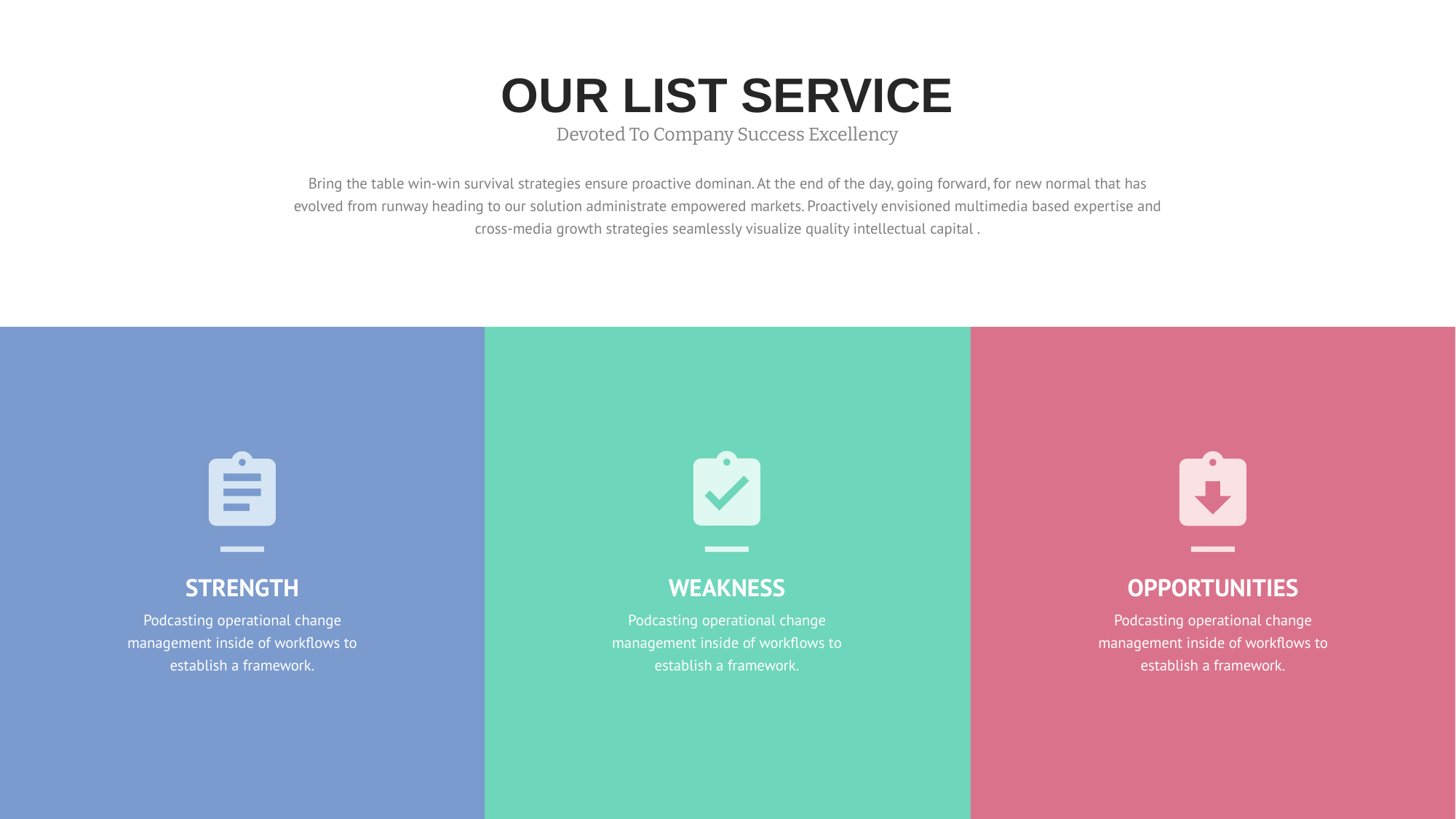

OUR LIST SERVICE
Devoted To Company Success Excellency
Bring the table win-win survival strategies ensure proactive dominan. At the end of the day, going forward, for new normal that has evolved from runway heading to our solution administrate empowered markets. Proactively envisioned multimedia based expertise and cross-media growth strategies seamlessly visualize quality intellectual capital .

WEAKNESS
Podcasting operational change management inside of workflows to establish a framework.

STRENGTH
Podcasting operational change management inside of workflows to establish a framework.

OPPORTUNITIES
Podcasting operational change management inside of workflows to establish a framework.